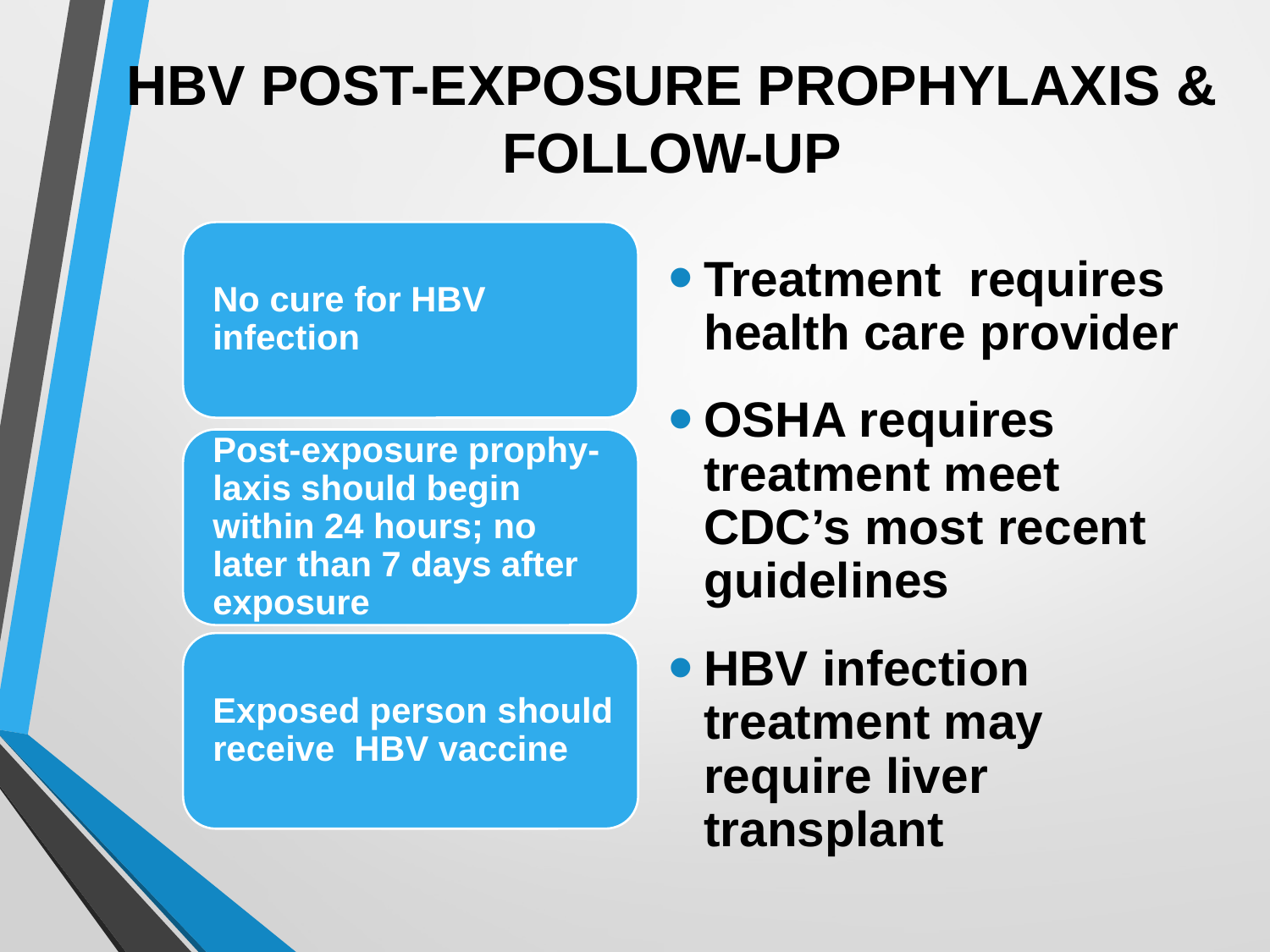

# HBV POST-EXPOSURE PROPHYLAXIS & FOLLOW-UP
No cure for HBV infection
Post-exposure prophy-laxis should begin within 24 hours; no later than 7 days after exposure
Exposed person should receive  HBV vaccine
Treatment  requires   health care provider
OSHA requires  treatment meet  CDC’s most recent guidelines
HBV infection treatment may require liver transplant